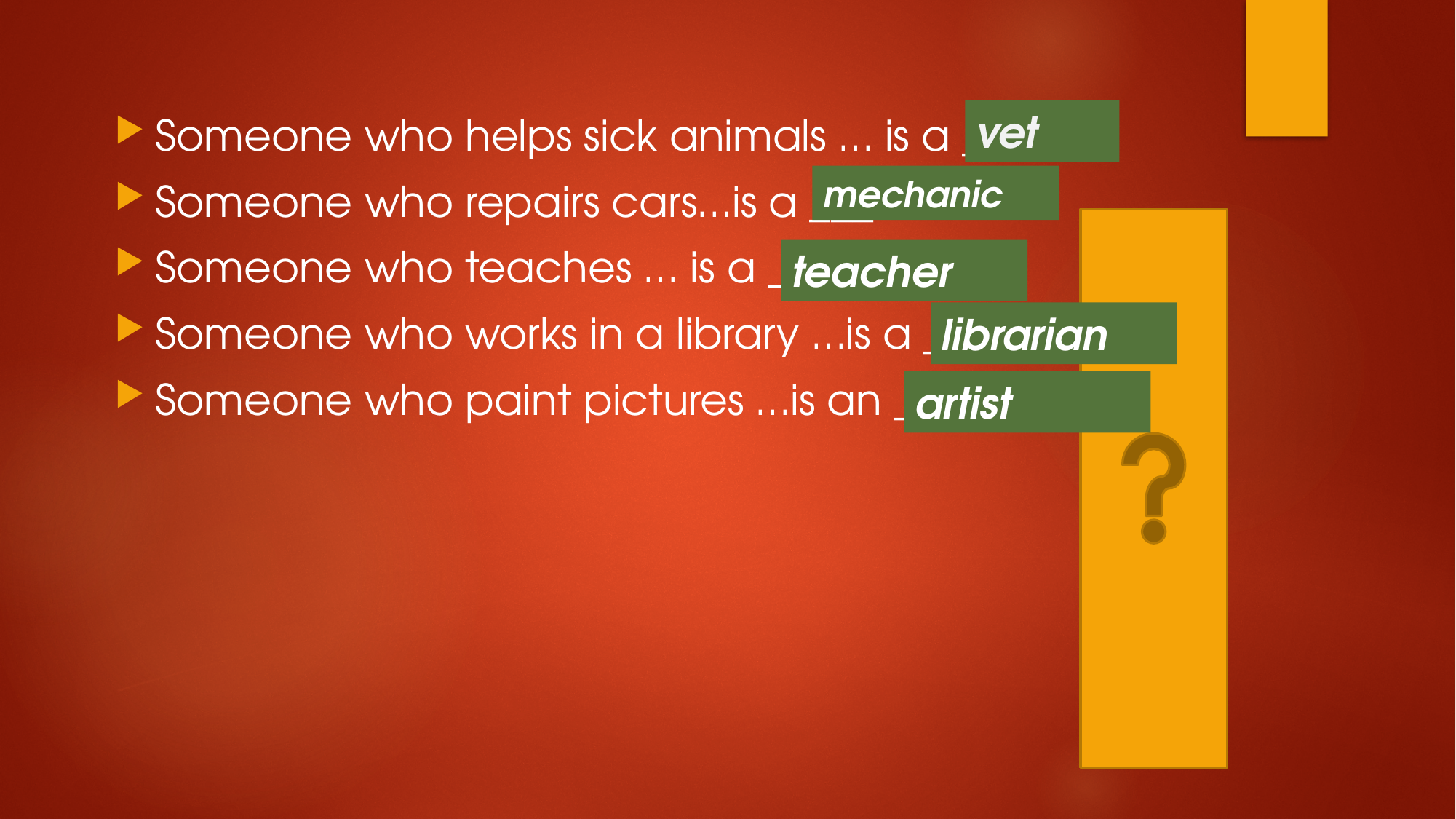

vet
Someone who helps sick animals … is a ___
Someone who repairs cars…is a ___
Someone who teaches … is a ___
Someone who works in a library …is a ___
Someone who paint pictures …is an ___

mechanic

teacher
librarian
artist